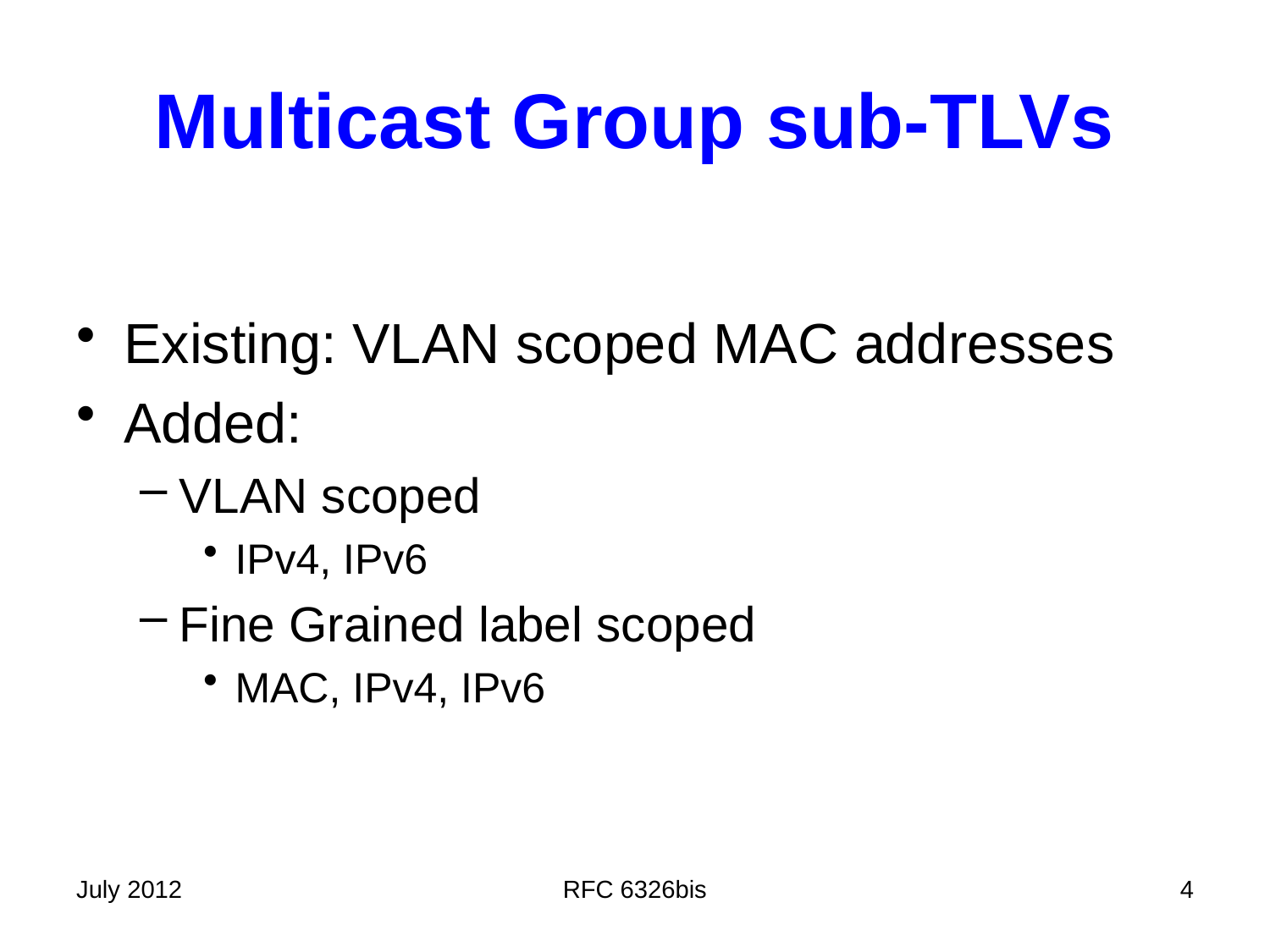

# Multicast Group sub-TLVs

Existing: VLAN scoped MAC addresses
Added:
VLAN scoped
IPv4, IPv6
Fine Grained label scoped
MAC, IPv4, IPv6
July 2012
RFC 6326bis
4